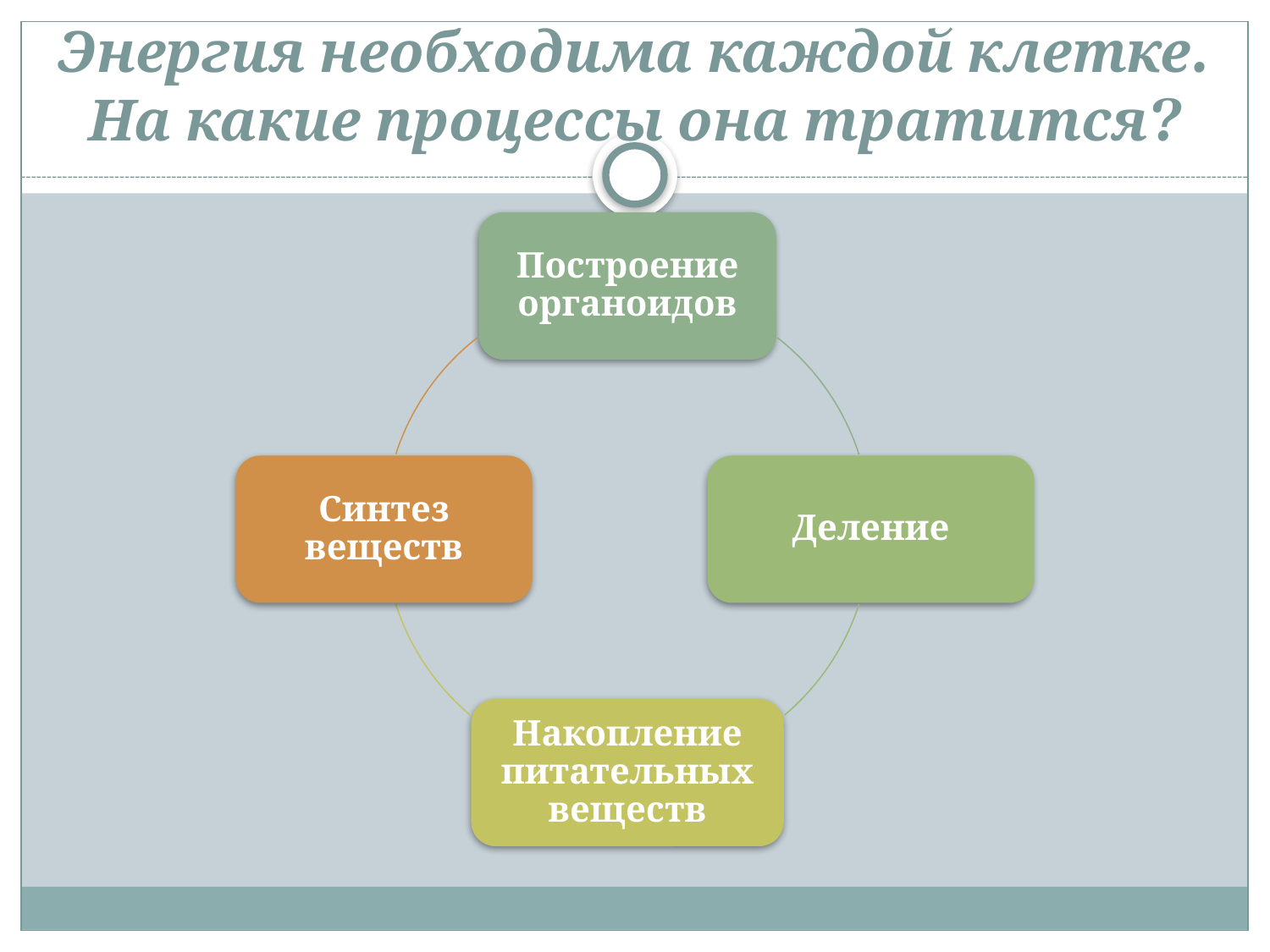

# Энергия необходима каждой клетке. На какие процессы она тратится?
Построение органоидов
Деление
Накопление питательных веществ
Синтез веществ